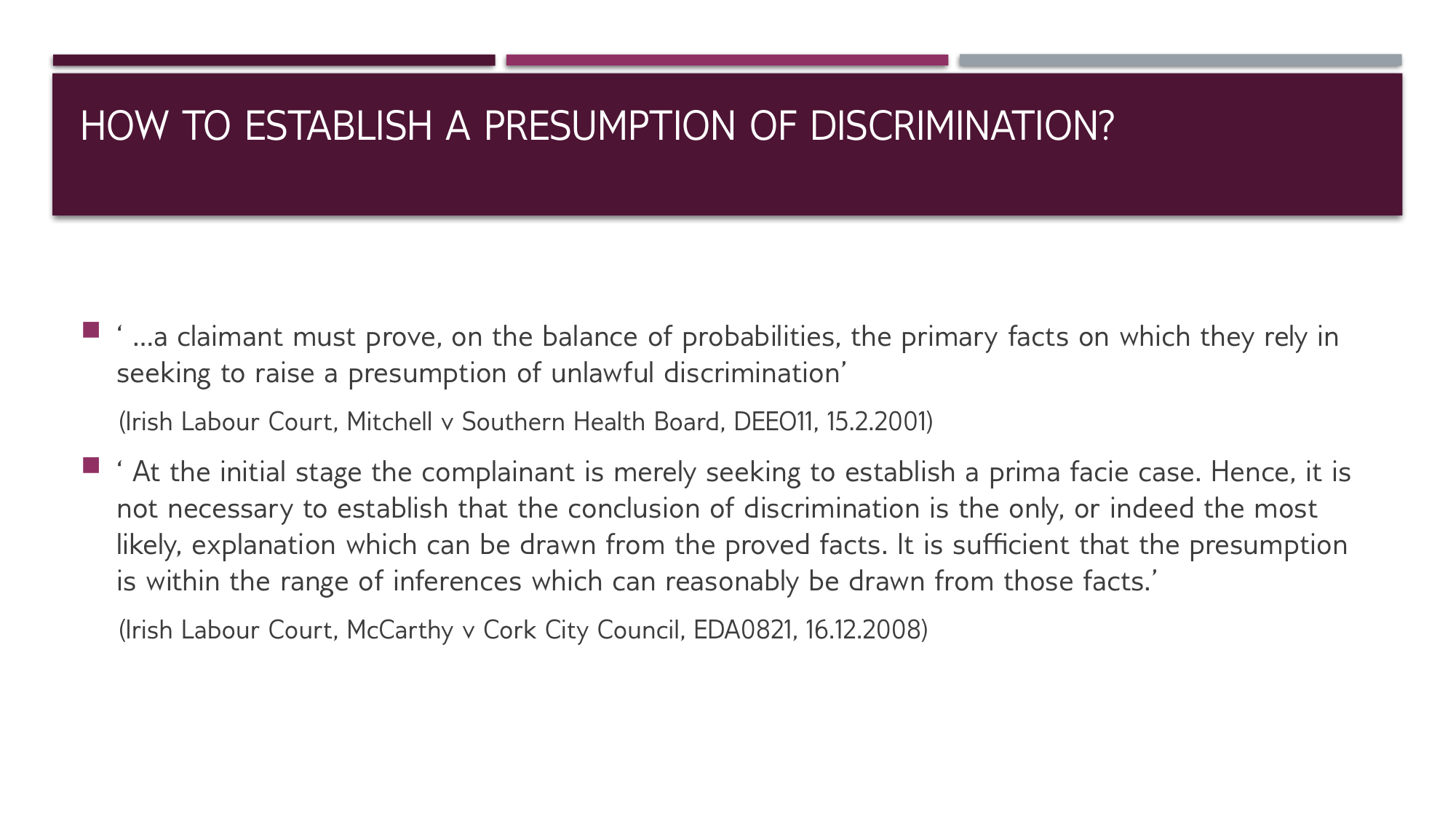

# How to establish a presumption of discrimination?
‘ …a claimant must prove, on the balance of probabilities, the primary facts on which they rely in seeking to raise a presumption of unlawful discrimination’
(Irish Labour Court, Mitchell v Southern Health Board, DEEO11, 15.2.2001)
‘ At the initial stage the complainant is merely seeking to establish a prima facie case. Hence, it is not necessary to establish that the conclusion of discrimination is the only, or indeed the most likely, explanation which can be drawn from the proved facts. It is sufficient that the presumption is within the range of inferences which can reasonably be drawn from those facts.’
(Irish Labour Court, McCarthy v Cork City Council, EDA0821, 16.12.2008)